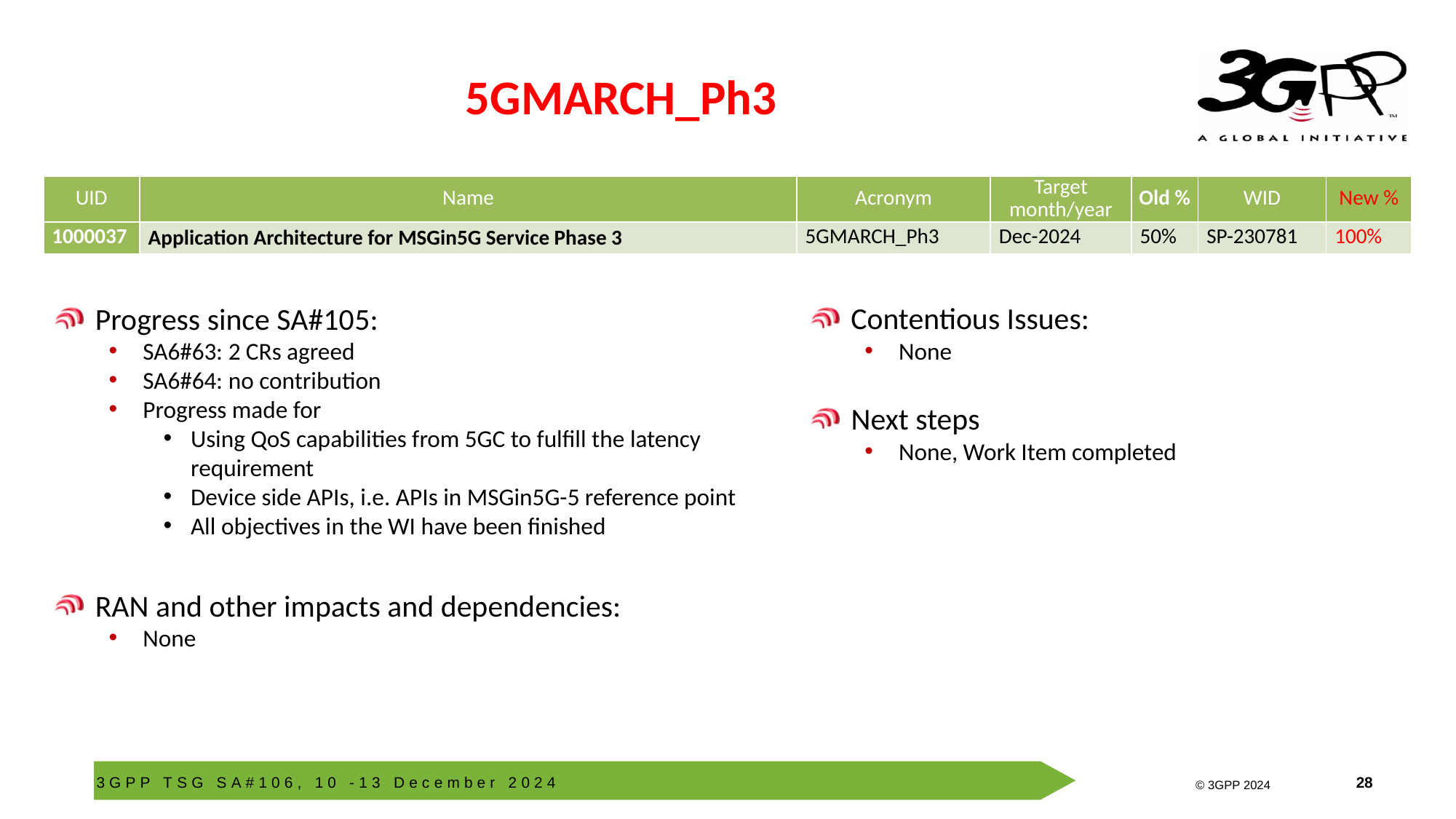

# 5GMARCH_Ph3
| UID | Name | Acronym | Target month/year | Old % | WID | New % |
| --- | --- | --- | --- | --- | --- | --- |
| 1000037 | Application Architecture for MSGin5G Service Phase 3 | 5GMARCH\_Ph3 | Dec-2024 | 50% | SP-230781 | 100% |
Contentious Issues:
None

Next steps
None, Work Item completed
Progress since SA#105:
SA6#63: 2 CRs agreed
SA6#64: no contribution
Progress made for
Using QoS capabilities from 5GC to fulfill the latency requirement
Device side APIs, i.e. APIs in MSGin5G-5 reference point
All objectives in the WI have been finished

RAN and other impacts and dependencies:
None